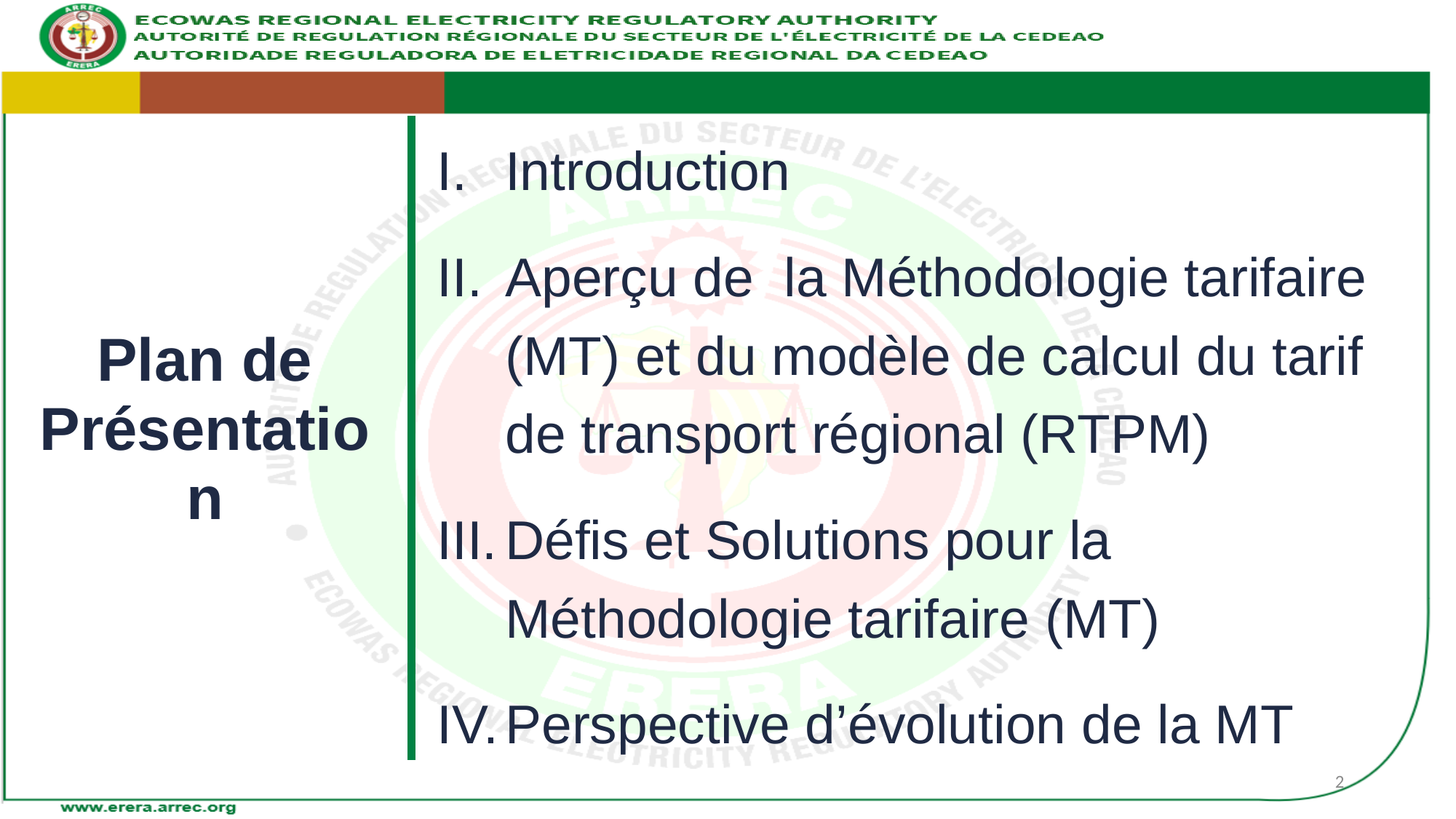

Introduction
Aperçu de  la Méthodologie tarifaire (MT) et du modèle de calcul du tarif de transport régional (RTPM)
Défis et Solutions pour la Méthodologie tarifaire (MT)
Perspective d’évolution de la MT
2